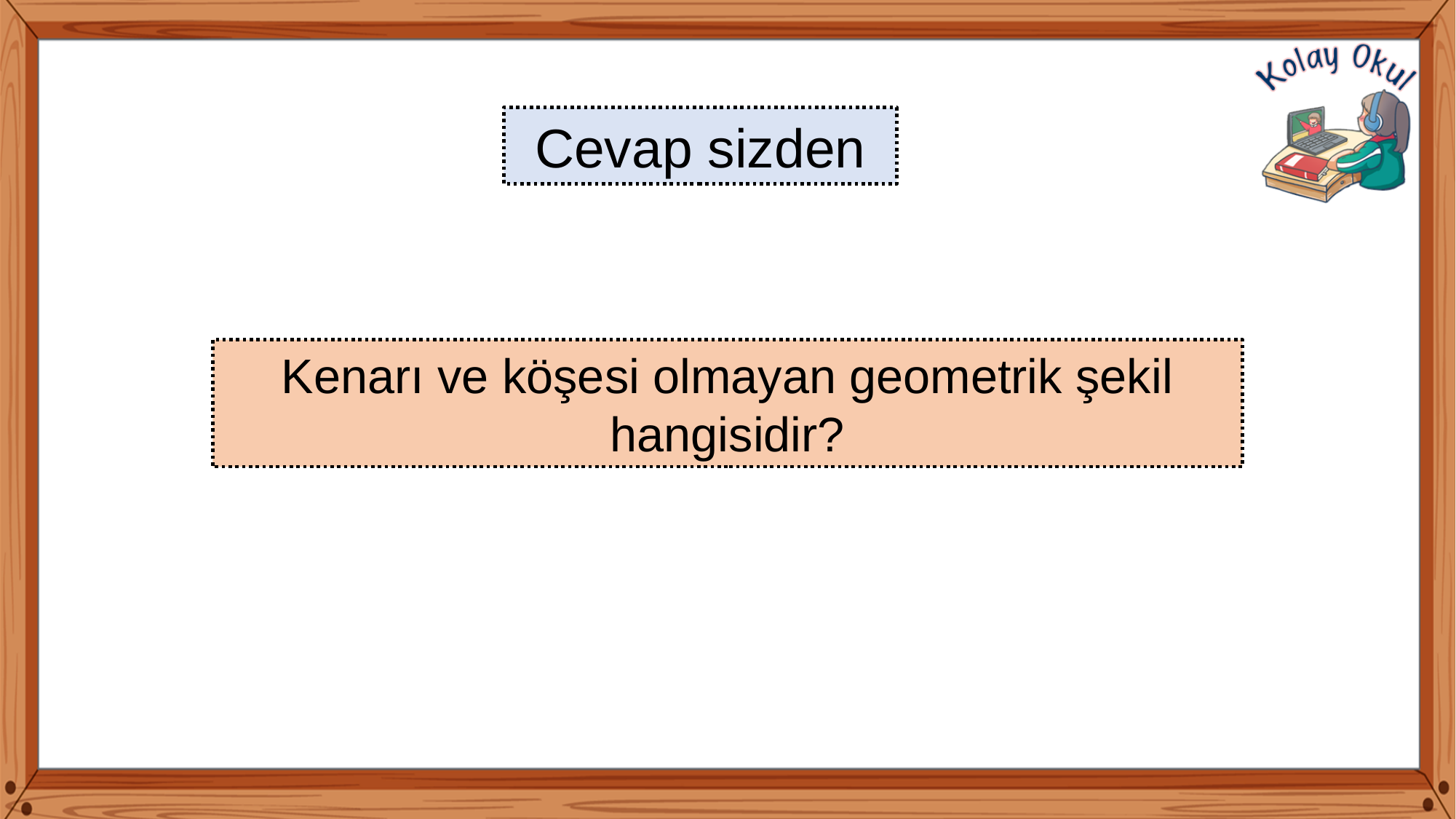

Cevap sizden
Kenarı ve köşesi olmayan geometrik şekil hangisidir?